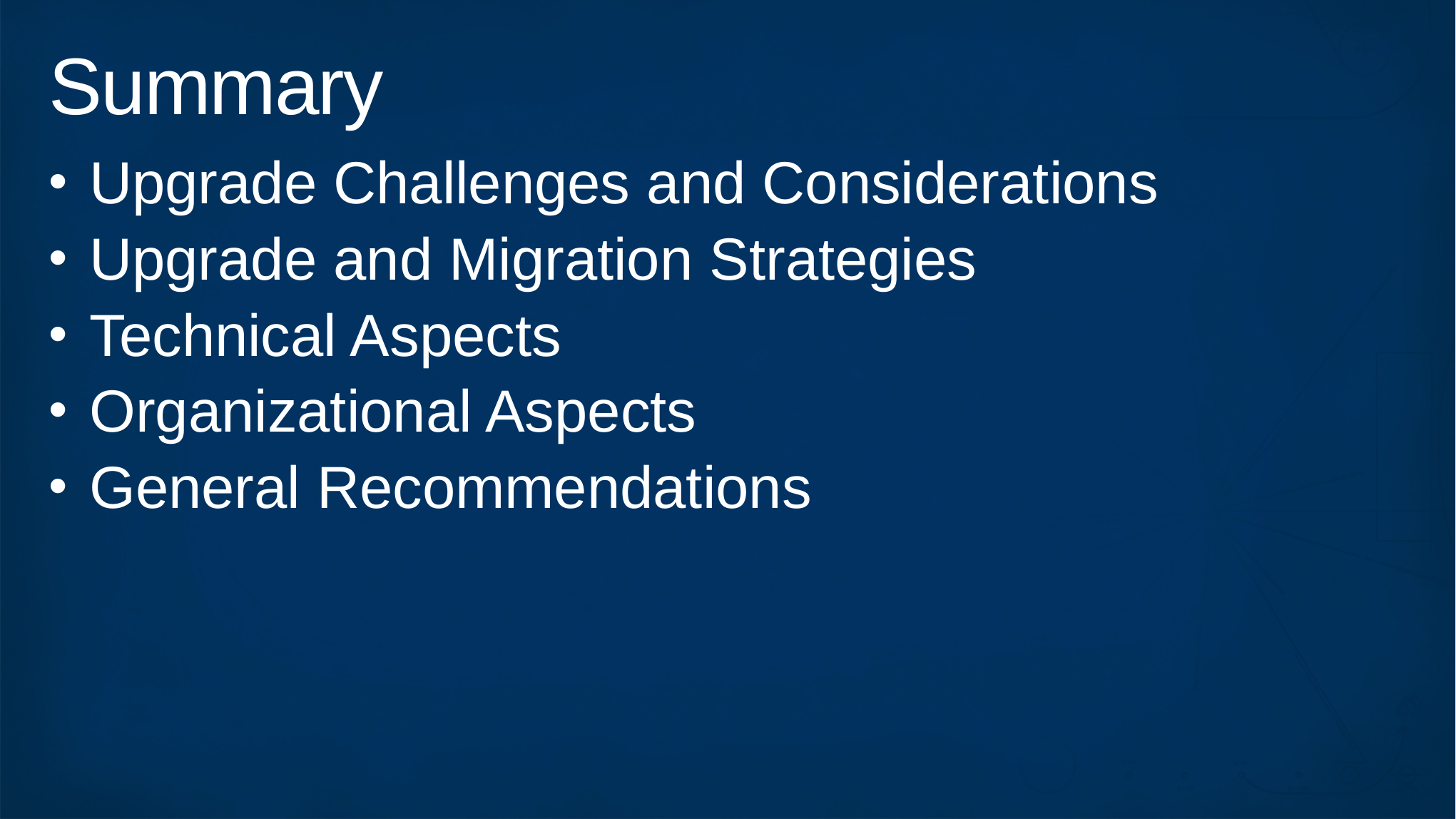

# Summary
Upgrade Challenges and Considerations
Upgrade and Migration Strategies
Technical Aspects
Organizational Aspects
General Recommendations